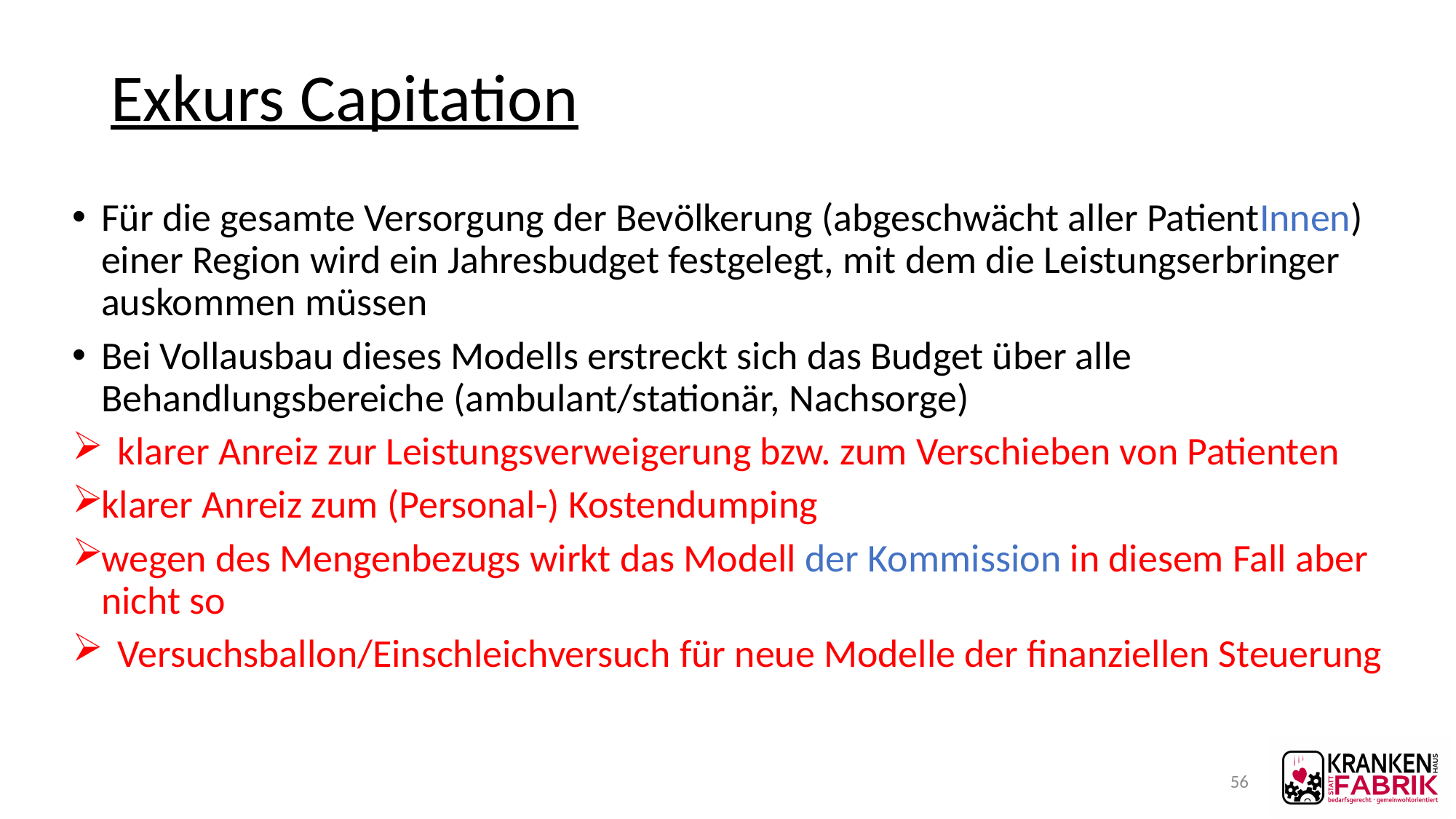

# Exkurs Capitation
Für die gesamte Versorgung der Bevölkerung (abgeschwächt aller PatientInnen) einer Region wird ein Jahresbudget festgelegt, mit dem die Leistungserbringer auskommen müssen
Bei Vollausbau dieses Modells erstreckt sich das Budget über alle Behandlungsbereiche (ambulant/stationär, Nachsorge)
klarer Anreiz zur Leistungsverweigerung bzw. zum Verschieben von Patienten
klarer Anreiz zum (Personal-) Kostendumping
wegen des Mengenbezugs wirkt das Modell der Kommission in diesem Fall aber nicht so
Versuchsballon/Einschleichversuch für neue Modelle der finanziellen Steuerung

56